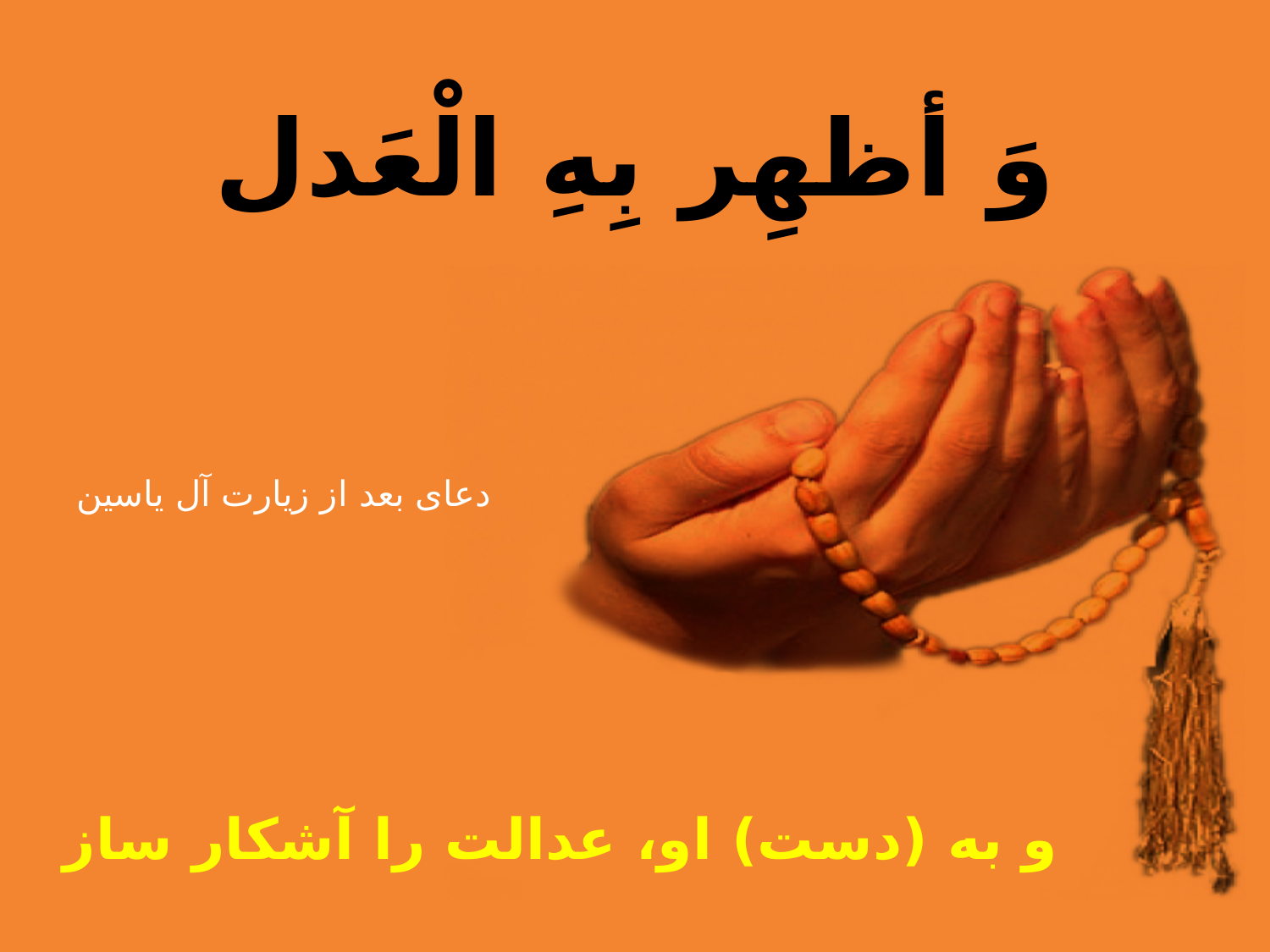

وَ أظهِر بِهِ الْعَدل
و به (دست) او، عدالت را آشكار ساز